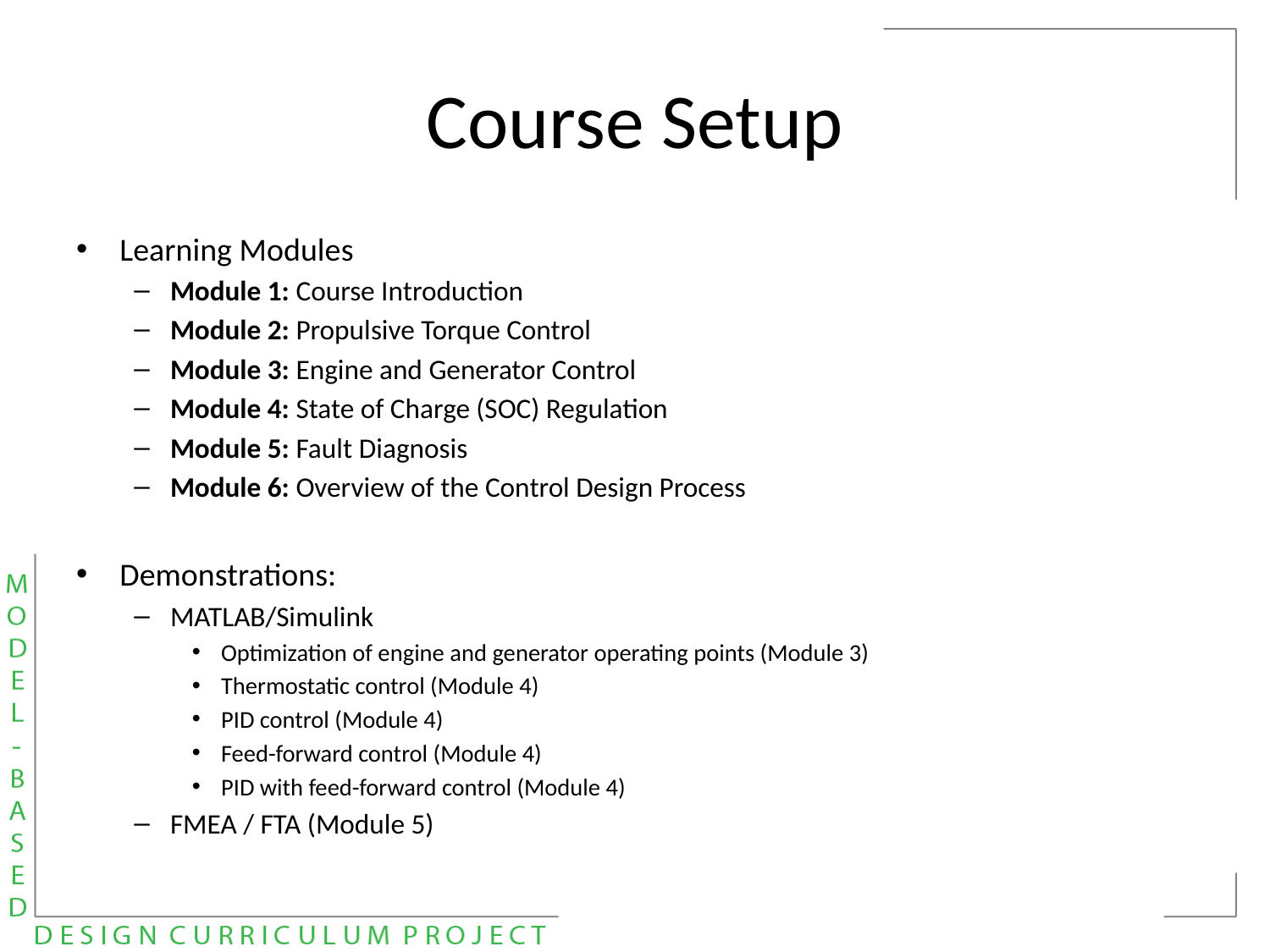

# Course Setup
Learning Modules
Module 1: Course Introduction
Module 2: Propulsive Torque Control
Module 3: Engine and Generator Control
Module 4: State of Charge (SOC) Regulation
Module 5: Fault Diagnosis
Module 6: Overview of the Control Design Process

Demonstrations:
MATLAB/Simulink
Optimization of engine and generator operating points (Module 3)
Thermostatic control (Module 4)
PID control (Module 4)
Feed-forward control (Module 4)
PID with feed-forward control (Module 4)
FMEA / FTA (Module 5)